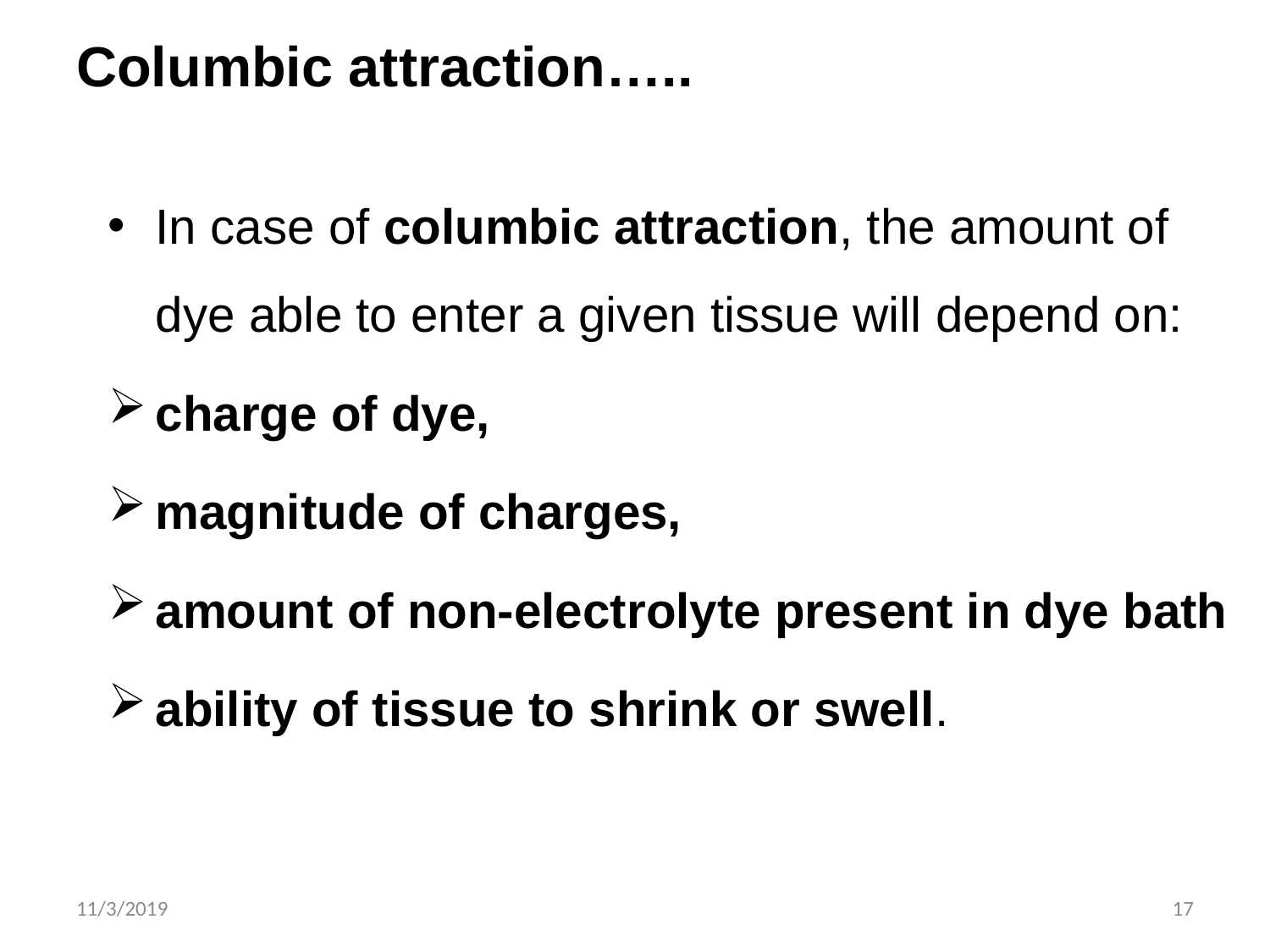

# Columbic attraction…..
In case of columbic attraction, the amount of dye able to enter a given tissue will depend on:
charge of dye,
magnitude of charges,
amount of non-electrolyte present in dye bath
ability of tissue to shrink or swell.

11/3/2019
17